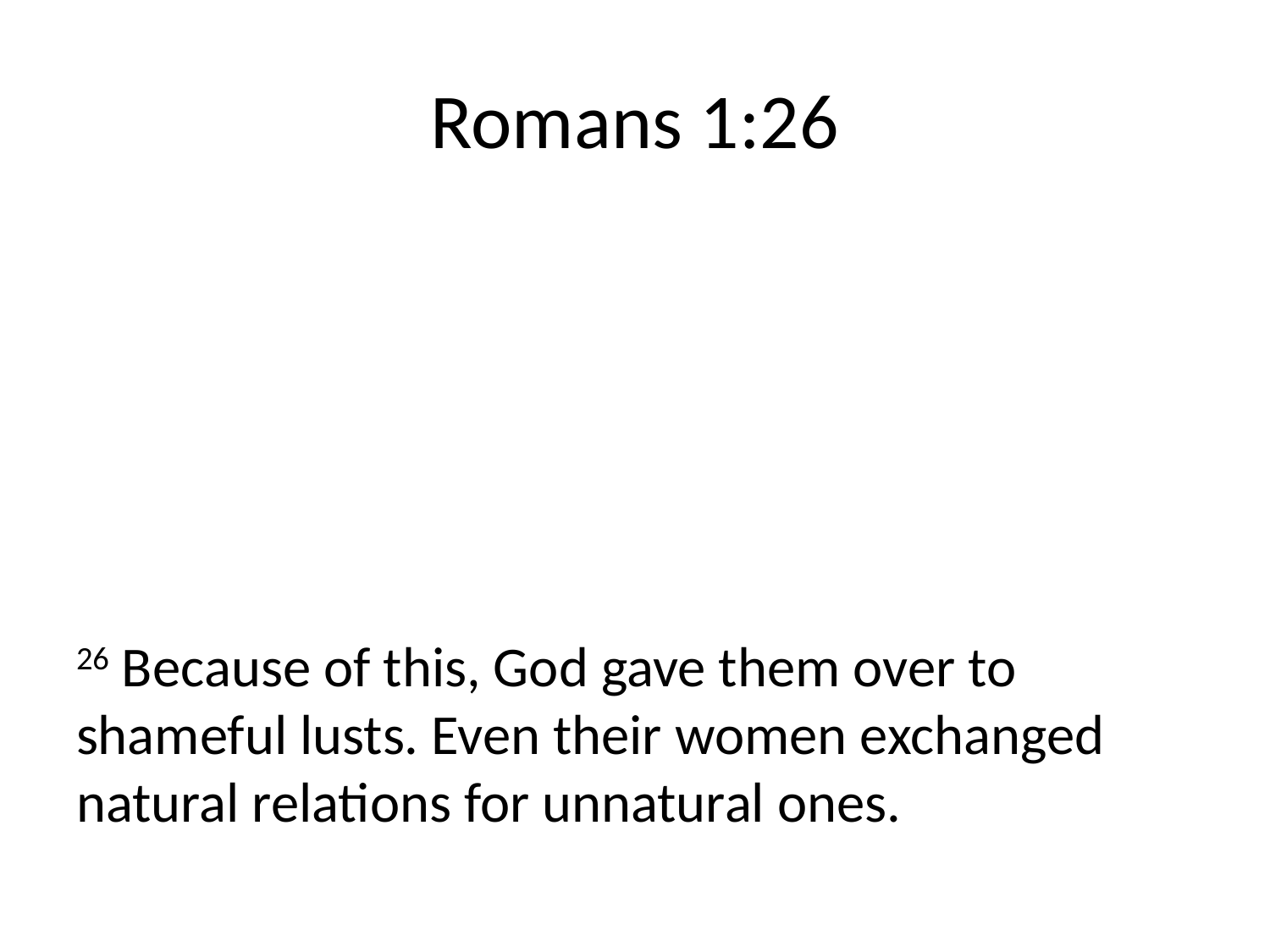

# Romans 1:26

26 Because of this, God gave them over to shameful lusts. Even their women exchanged natural relations for unnatural ones.